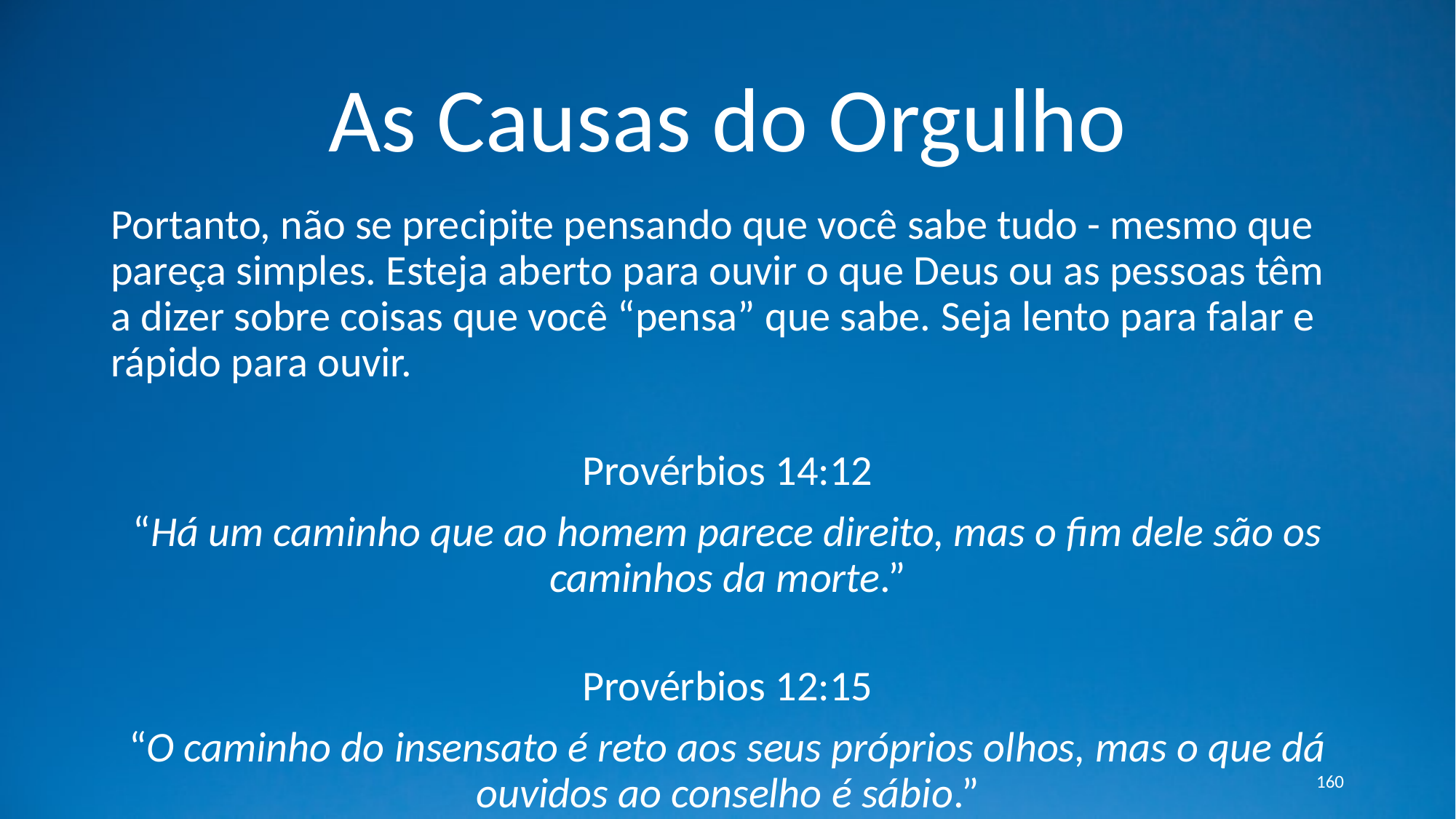

# As Causas do Orgulho
Portanto, não se precipite pensando que você sabe tudo - mesmo que pareça simples. Esteja aberto para ouvir o que Deus ou as pessoas têm a dizer sobre coisas que você “pensa” que sabe. Seja lento para falar e rápido para ouvir.

Provérbios 14:12
“Há um caminho que ao homem parece direito, mas o fim dele são os caminhos da morte.”

Provérbios 12:15
“O caminho do insensato é reto aos seus próprios olhos, mas o que dá ouvidos ao conselho é sábio.”

160